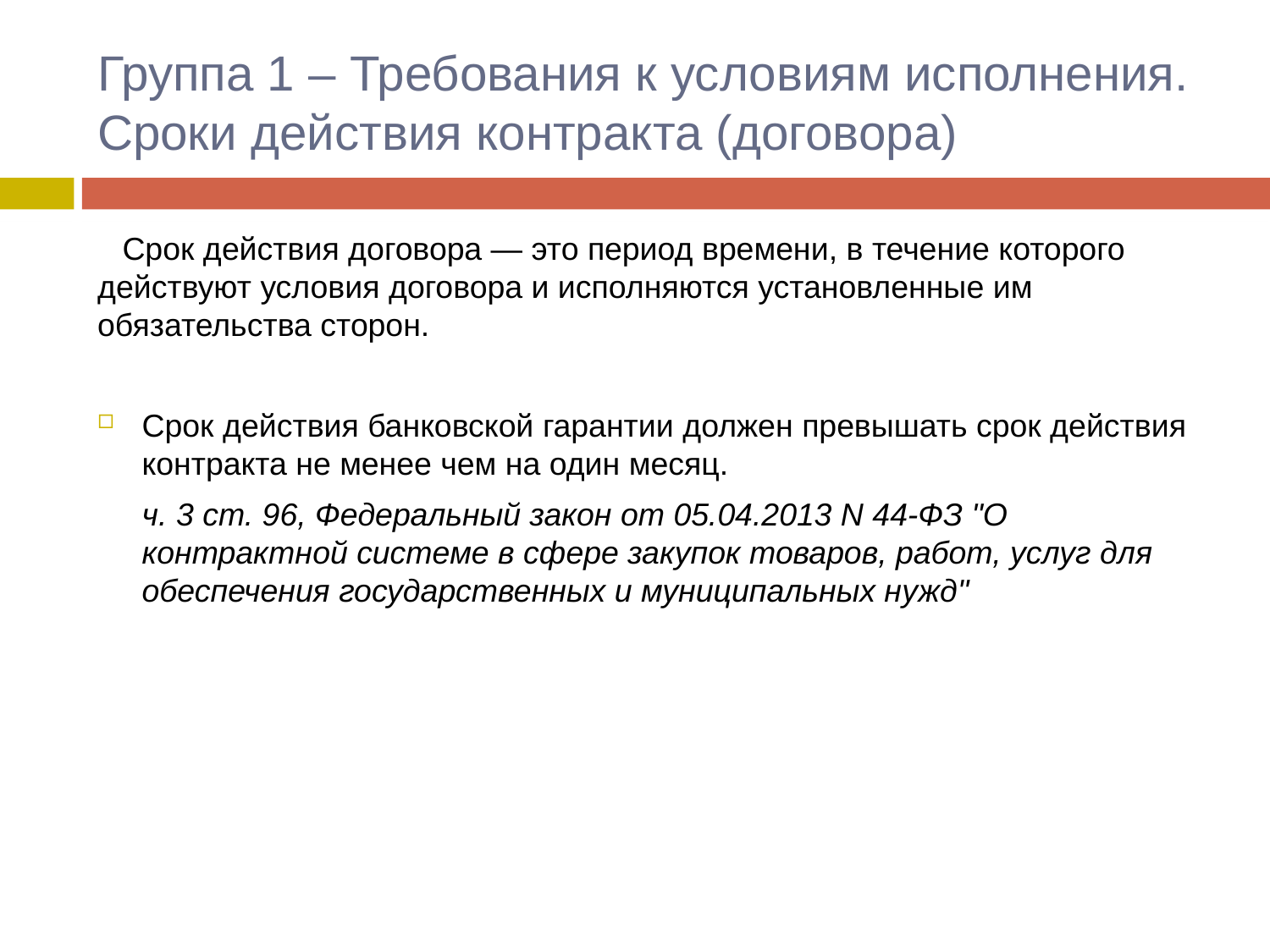

# Группа 1 – Требования к условиям исполнения. Сроки действия контракта (договора)
Срок действия договора — это период времени, в течение которого действуют условия договора и исполняются установленные им обязательства сторон.

Срок действия банковской гарантии должен превышать срок действия контракта не менее чем на один месяц.
	ч. 3 ст. 96, Федеральный закон от 05.04.2013 N 44-ФЗ "О контрактной системе в сфере закупок товаров, работ, услуг для обеспечения государственных и муниципальных нужд"